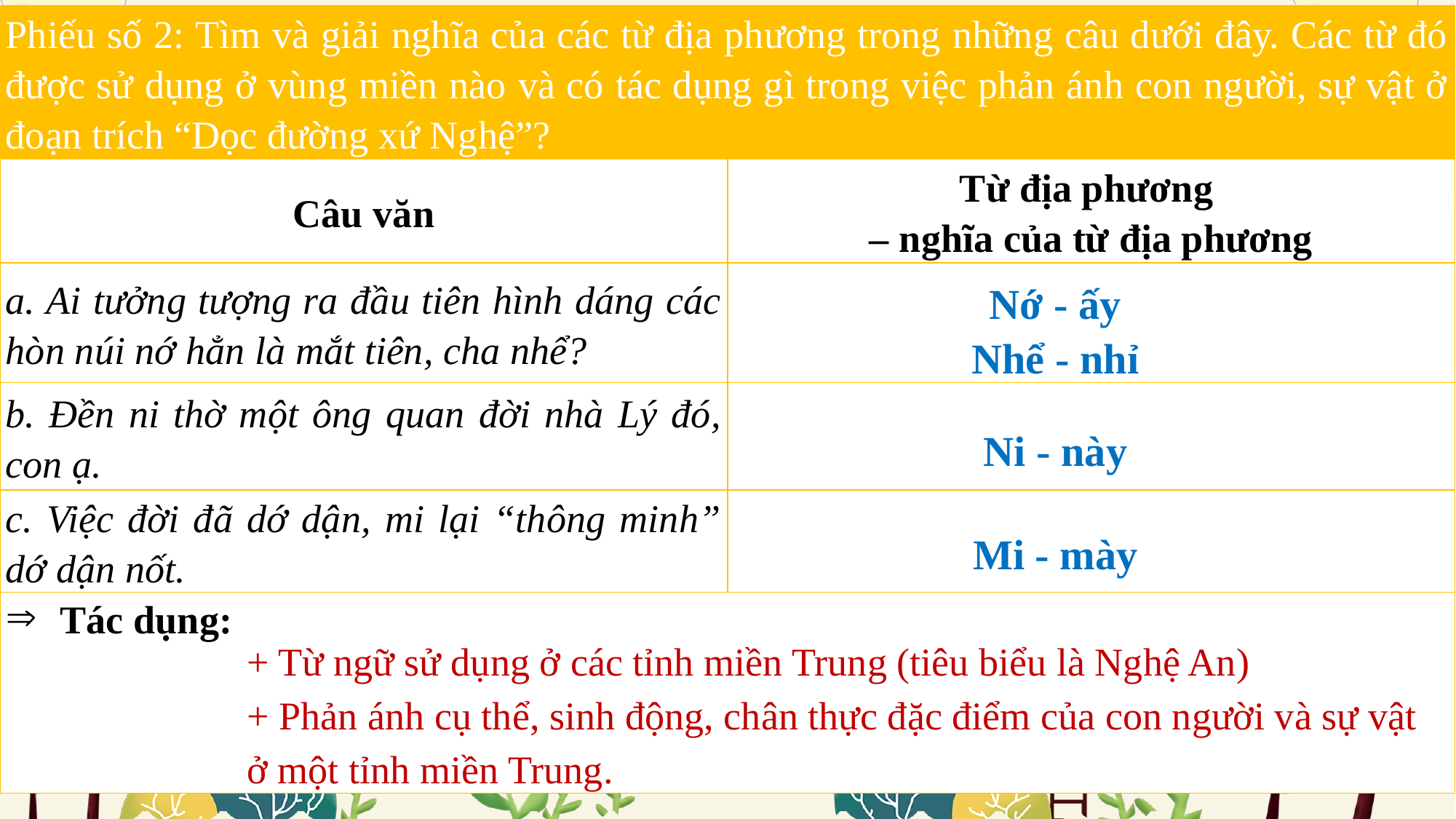

| Phiếu số 2: Tìm và giải nghĩa của các từ địa phương trong những câu dưới đây. Các từ đó được sử dụng ở vùng miền nào và có tác dụng gì trong việc phản ánh con người, sự vật ở đoạn trích “Dọc đường xứ Nghệ”? |  |
| --- | --- |
| Câu văn | Từ địa phương – nghĩa của từ địa phương |
| a. Ai tưởng tượng ra đầu tiên hình dáng các hòn núi nớ hẳn là mắt tiên, cha nhể? |  |
| b. Đền ni thờ một ông quan đời nhà Lý đó, con ạ. |  |
| c. Việc đời đã dớ dận, mi lại “thông minh” dớ dận nốt. |  |
| Tác dụng: |  |
Nớ - ấy
Nhể - nhỉ
Ni - này
Mi - mày
+ Từ ngữ sử dụng ở các tỉnh miền Trung (tiêu biểu là Nghệ An)
+ Phản ánh cụ thể, sinh động, chân thực đặc điểm của con người và sự vật ở một tỉnh miền Trung.